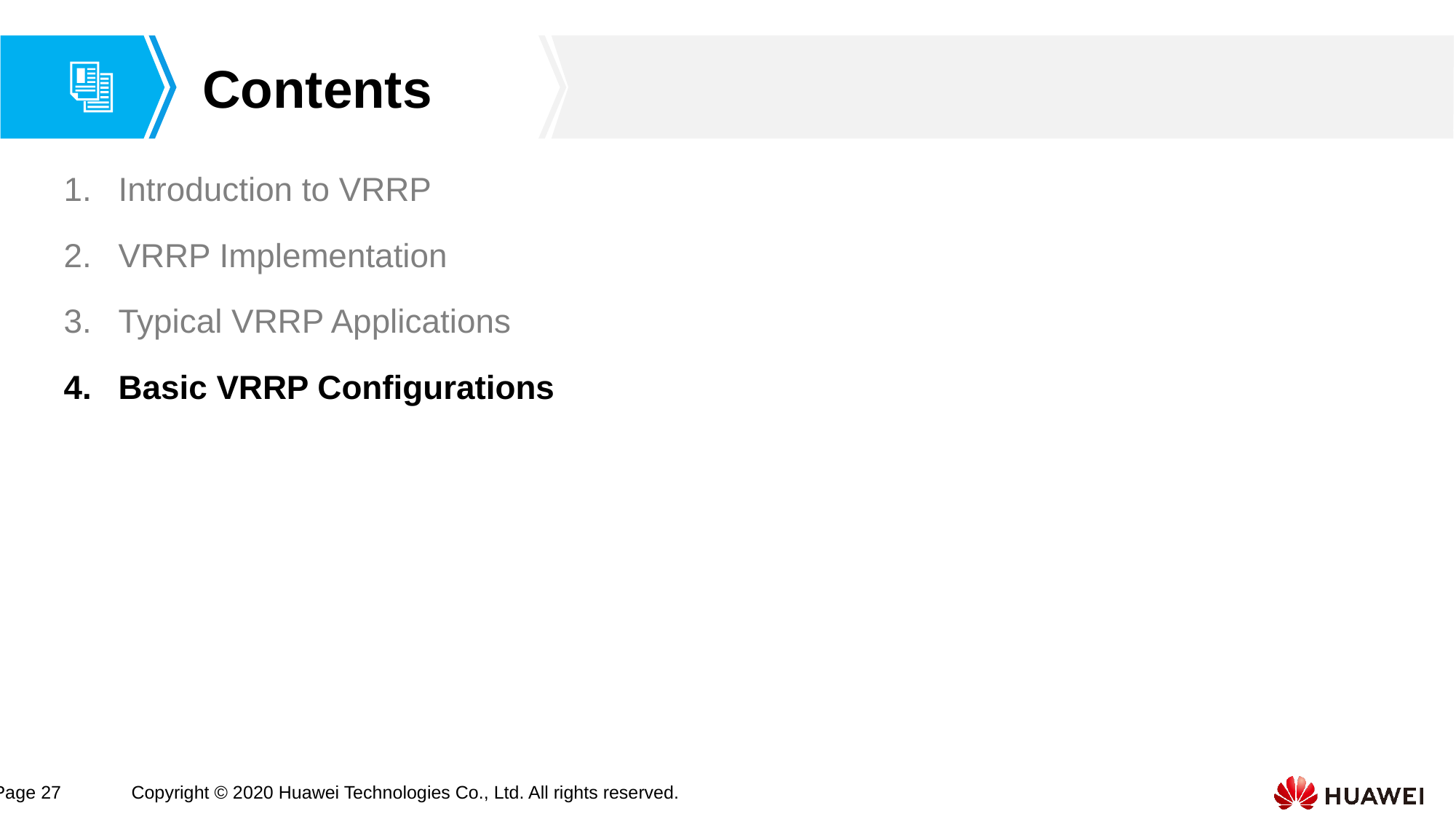

Introduction to VRRP
VRRP Implementation
Typical VRRP Applications
Basic VRRP Configurations